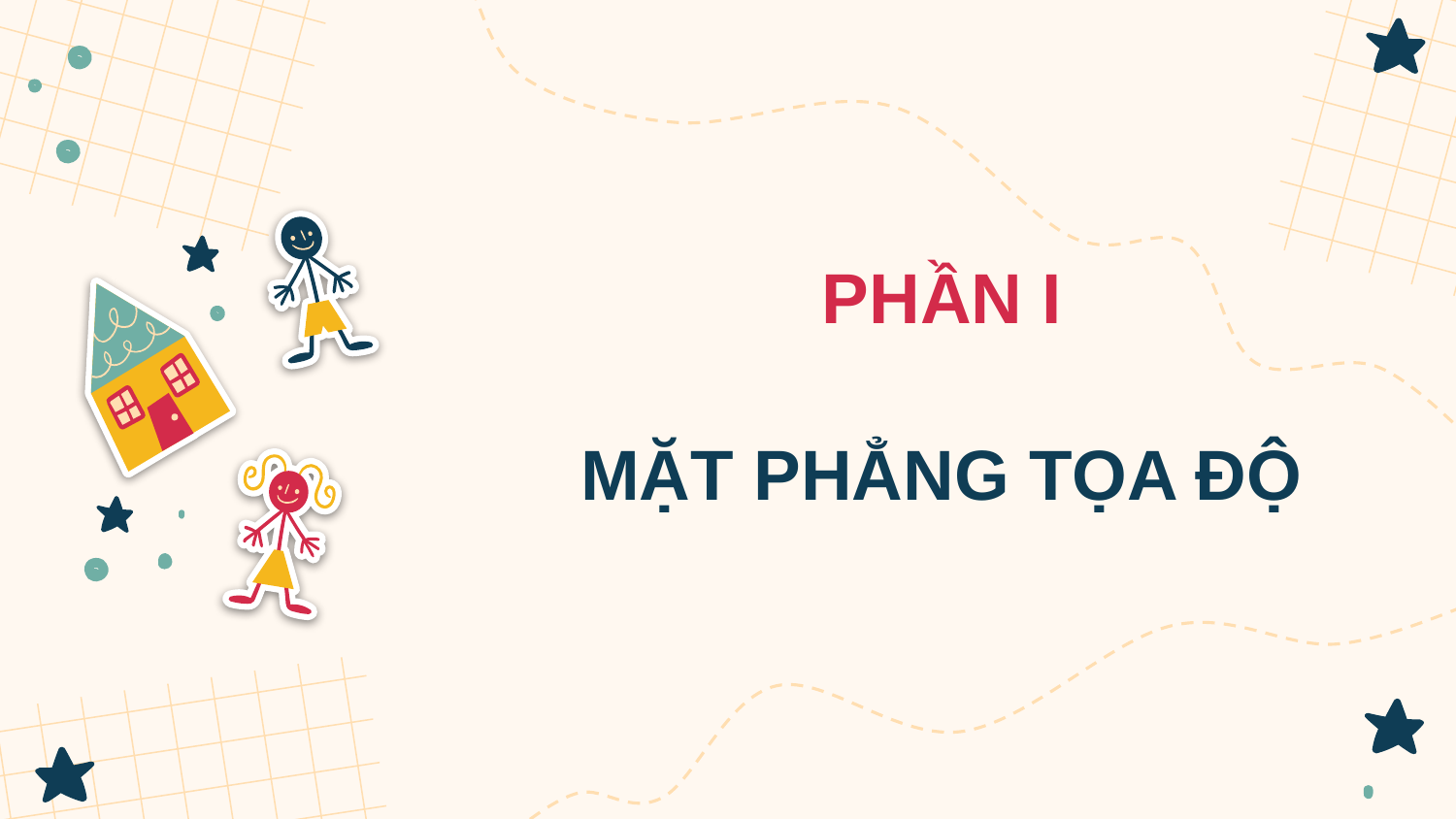

PHẦN I
# MẶT PHẲNG TỌA ĐỘ